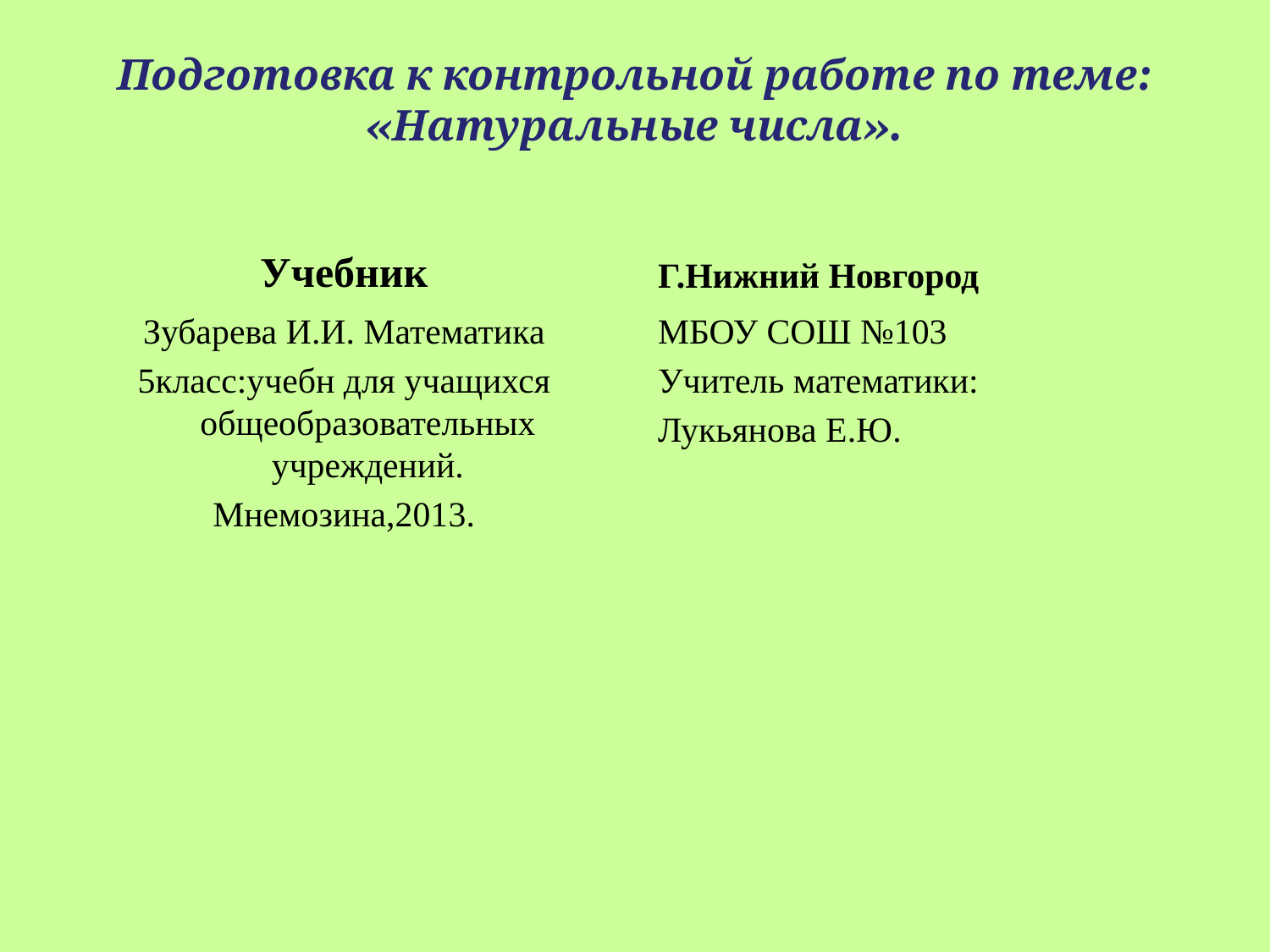

# Подготовка к контрольной работе по теме: «Натуральные числа».
Учебник
Г.Нижний Новгород
Зубарева И.И. Математика
5класс:учебн для учащихся общеобразовательных учреждений.
Мнемозина,2013.

МБОУ СОШ №103
Учитель математики:
Лукьянова Е.Ю.